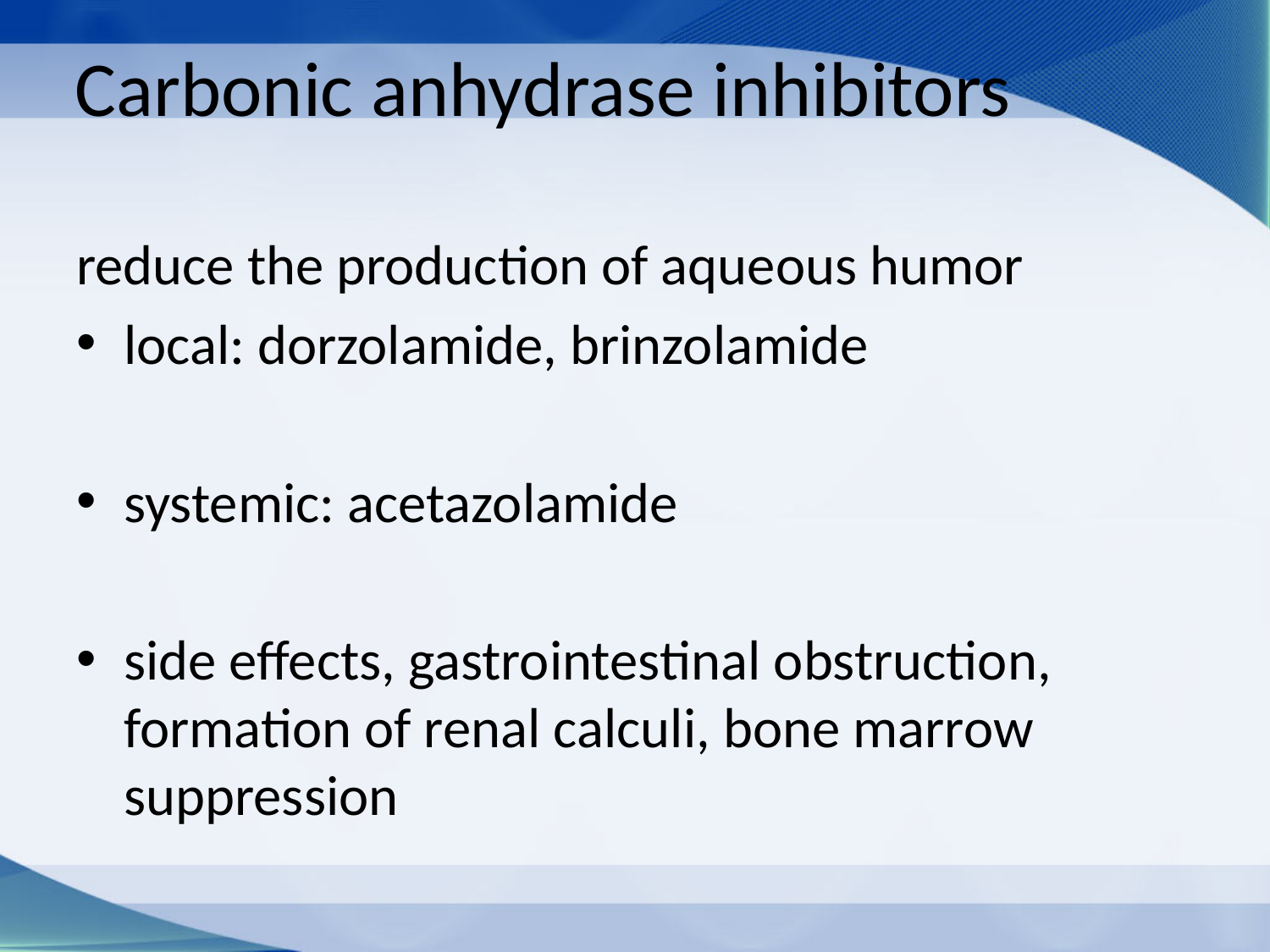

# Carbonic anhydrase inhibitors
reduce the production of aqueous humor
local: dorzolamide, brinzolamide

systemic: acetazolamide

side effects, gastrointestinal obstruction, formation of renal calculi, bone marrow suppression